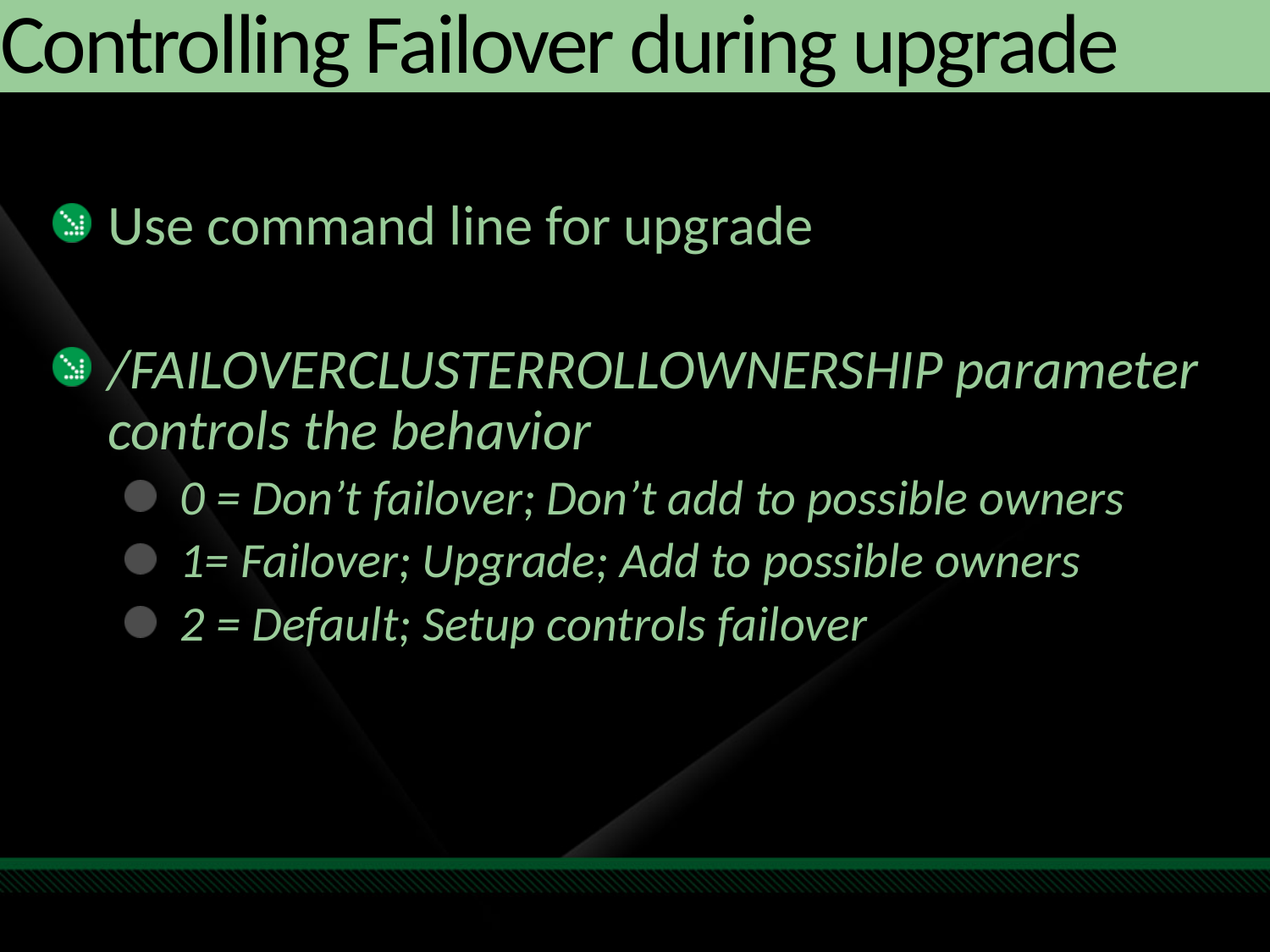

# Controlling Failover during upgrade
Use command line for upgrade

/FAILOVERCLUSTERROLLOWNERSHIP parameter controls the behavior
0 = Don’t failover; Don’t add to possible owners
1= Failover; Upgrade; Add to possible owners
2 = Default; Setup controls failover